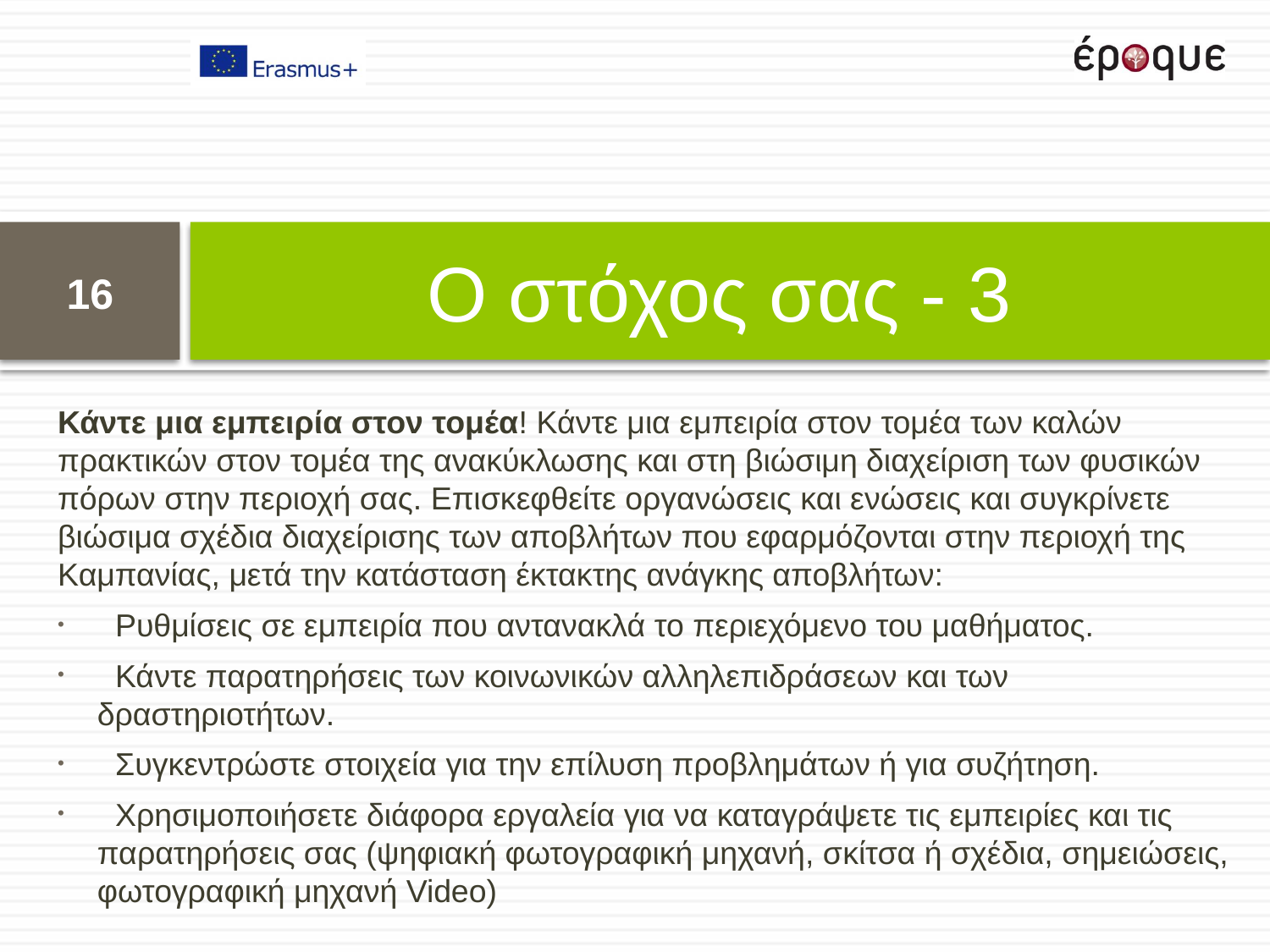

# Ο στόχος σας - 3
16
Κάντε μια εμπειρία στον τομέα! Κάντε μια εμπειρία στον τομέα των καλών πρακτικών στον τομέα της ανακύκλωσης και στη βιώσιμη διαχείριση των φυσικών πόρων στην περιοχή σας. Επισκεφθείτε οργανώσεις και ενώσεις και συγκρίνετε βιώσιμα σχέδια διαχείρισης των αποβλήτων που εφαρμόζονται στην περιοχή της Καμπανίας, μετά την κατάσταση έκτακτης ανάγκης αποβλήτων:
  Ρυθμίσεις σε εμπειρία που αντανακλά το περιεχόμενο του μαθήματος.
  Κάντε παρατηρήσεις των κοινωνικών αλληλεπιδράσεων και των δραστηριοτήτων.
  Συγκεντρώστε στοιχεία για την επίλυση προβλημάτων ή για συζήτηση.
  Χρησιμοποιήσετε διάφορα εργαλεία για να καταγράψετε τις εμπειρίες και τις παρατηρήσεις σας (ψηφιακή φωτογραφική μηχανή, σκίτσα ή σχέδια, σημειώσεις, φωτογραφική μηχανή Video)